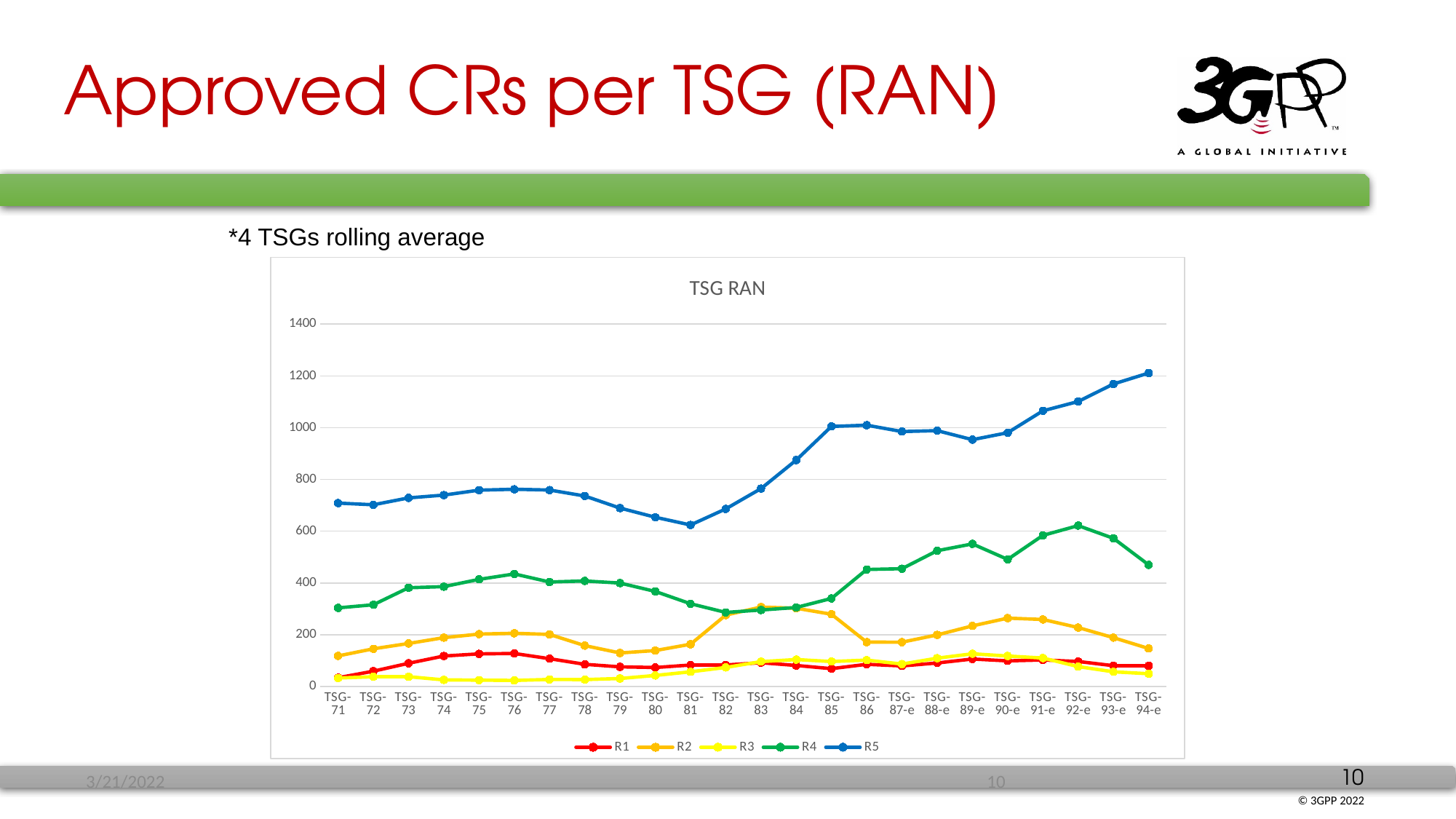

# Approved CRs per TSG (RAN)
*4 TSGs rolling average

### Chart: TSG RAN

| Category | R1 | R2 | R3 | R4 | R5 |
|---|---|---|---|---|---|
| TSG-71 | 34.25 | 118.5 | 33.0 | 304.0 | 708.75 |
| TSG-72 | 59.5 | 146.0 | 38.0 | 316.0 | 702.25 |
| TSG-73 | 90.0 | 166.5 | 38.25 | 381.75 | 728.75 |
| TSG-74 | 118.25 | 189.0 | 26.0 | 386.0 | 739.5 |
| TSG-75 | 126.5 | 202.75 | 25.0 | 414.25 | 758.5 |
| TSG-76 | 128.0 | 206.0 | 23.75 | 435.0 | 762.0 |
| TSG-77 | 107.75 | 201.5 | 27.5 | 404.0 | 759.0 |
| TSG-78 | 86.0 | 158.25 | 27.0 | 408.0 | 736.0 |
| TSG-79 | 76.25 | 130.0 | 31.25 | 399.75 | 689.25 |
| TSG-80 | 73.75 | 139.25 | 43.0 | 367.5 | 654.0 |
| TSG-81 | 83.25 | 163.5 | 57.25 | 320.0 | 624.25 |
| TSG-82 | 83.5 | 276.25 | 74.0 | 286.5 | 686.25 |
| TSG-83 | 92.25 | 307.25 | 96.5 | 295.75 | 764.75 |
| TSG-84 | 81.5 | 302.5 | 104.5 | 305.5 | 874.75 |
| TSG-85 | 69.25 | 279.5 | 96.75 | 340.5 | 1004.75 |
| TSG-86 | 86.0 | 171.75 | 102.25 | 452.25 | 1009.5 |
| TSG-87-e | 79.75 | 171.5 | 87.0 | 455.25 | 985.0 |
| TSG-88-e | 91.25 | 199.75 | 109.75 | 524.75 | 988.5 |
| TSG-89-e | 106.5 | 234.5 | 126.75 | 551.25 | 953.5 |
| TSG-90-e | 99.25 | 264.5 | 118.25 | 491.25 | 980.5 |
| TSG-91-e | 102.75 | 259.25 | 110.25 | 584.0 | 1065.0 |
| TSG-92-e | 97.0 | 228.0 | 77.25 | 621.75 | 1101.0 |
| TSG-93-e | 80.75 | 189.0 | 57.25 | 572.75 | 1168.5 |
| TSG-94-e | 80.25 | 147.25 | 49.75 | 470.25 | 1211.0 |
3/21/2022
10